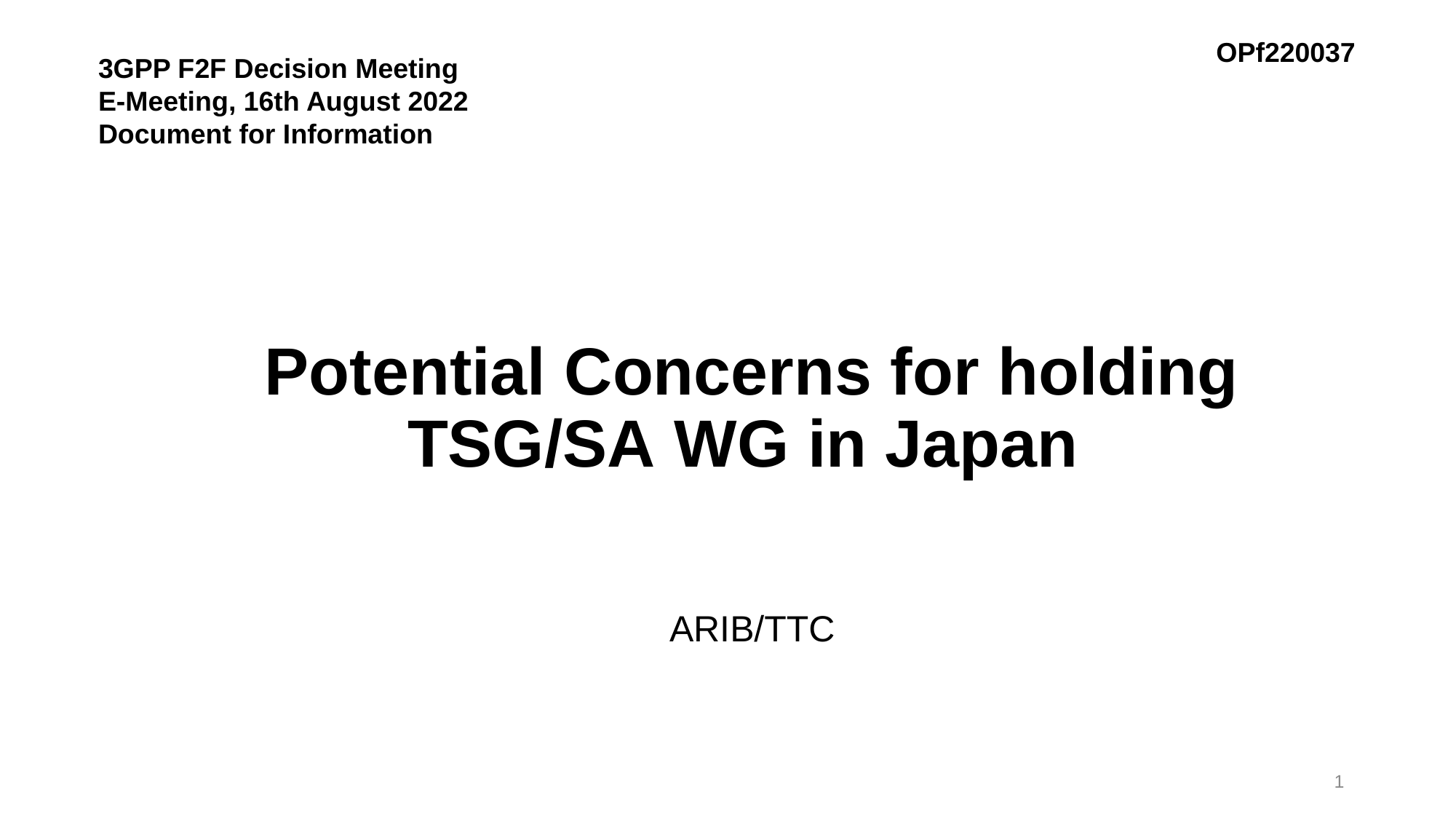

OPf220037
3GPP F2F Decision Meeting
E-Meeting, 16th August 2022 Document for Information

# Potential Concerns for holding TSG/SA WG in Japan
ARIB/TTC
1